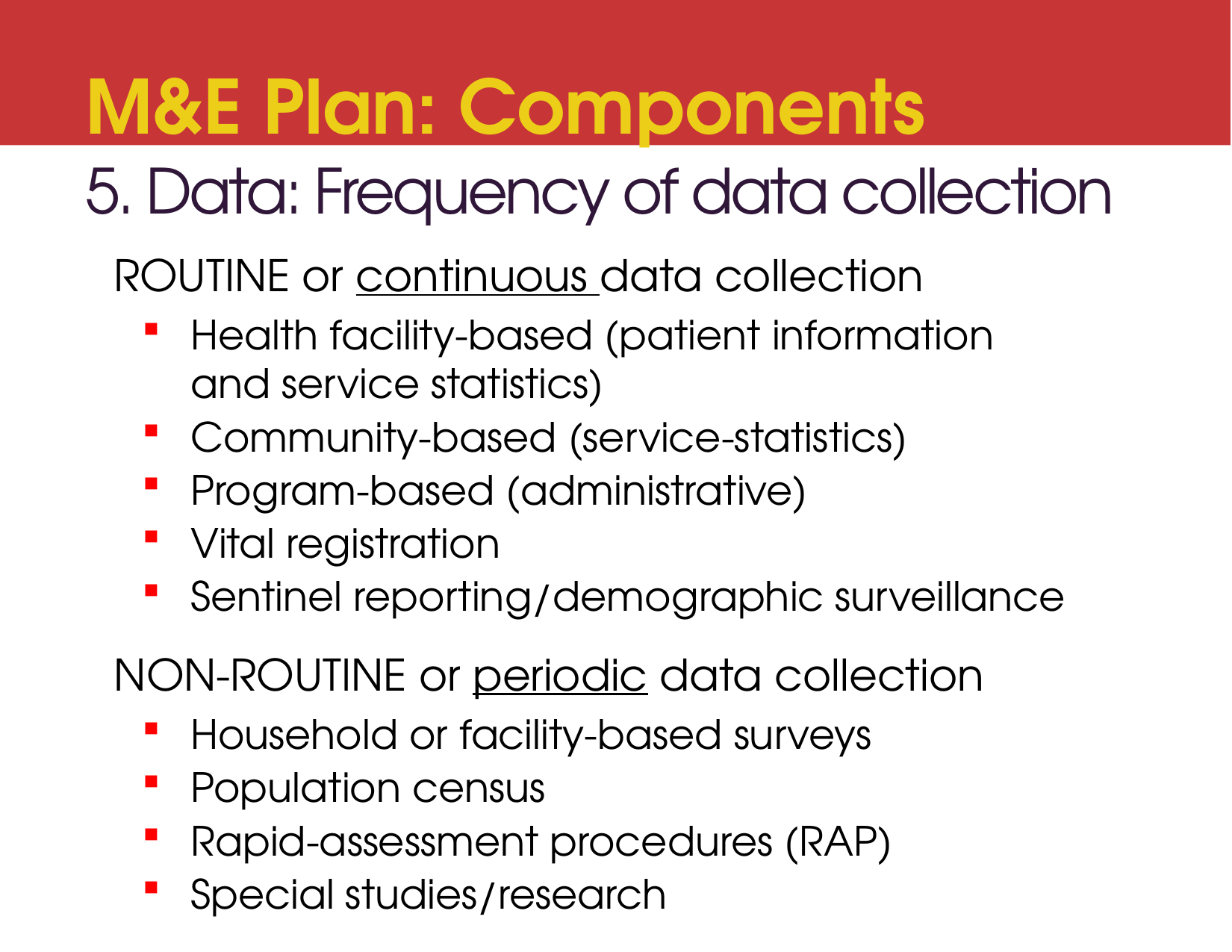

# M&E Plan: Components 5. Data: Frequency of data collection
ROUTINE or continuous data collection
Health facility-based (patient information
and service statistics)
Community-based (service-statistics)
Program-based (administrative)
Vital registration
Sentinel reporting/demographic surveillance
NON-ROUTINE or periodic data collection
Household or facility-based surveys
Population census
Rapid-assessment procedures (RAP)
Special studies/research